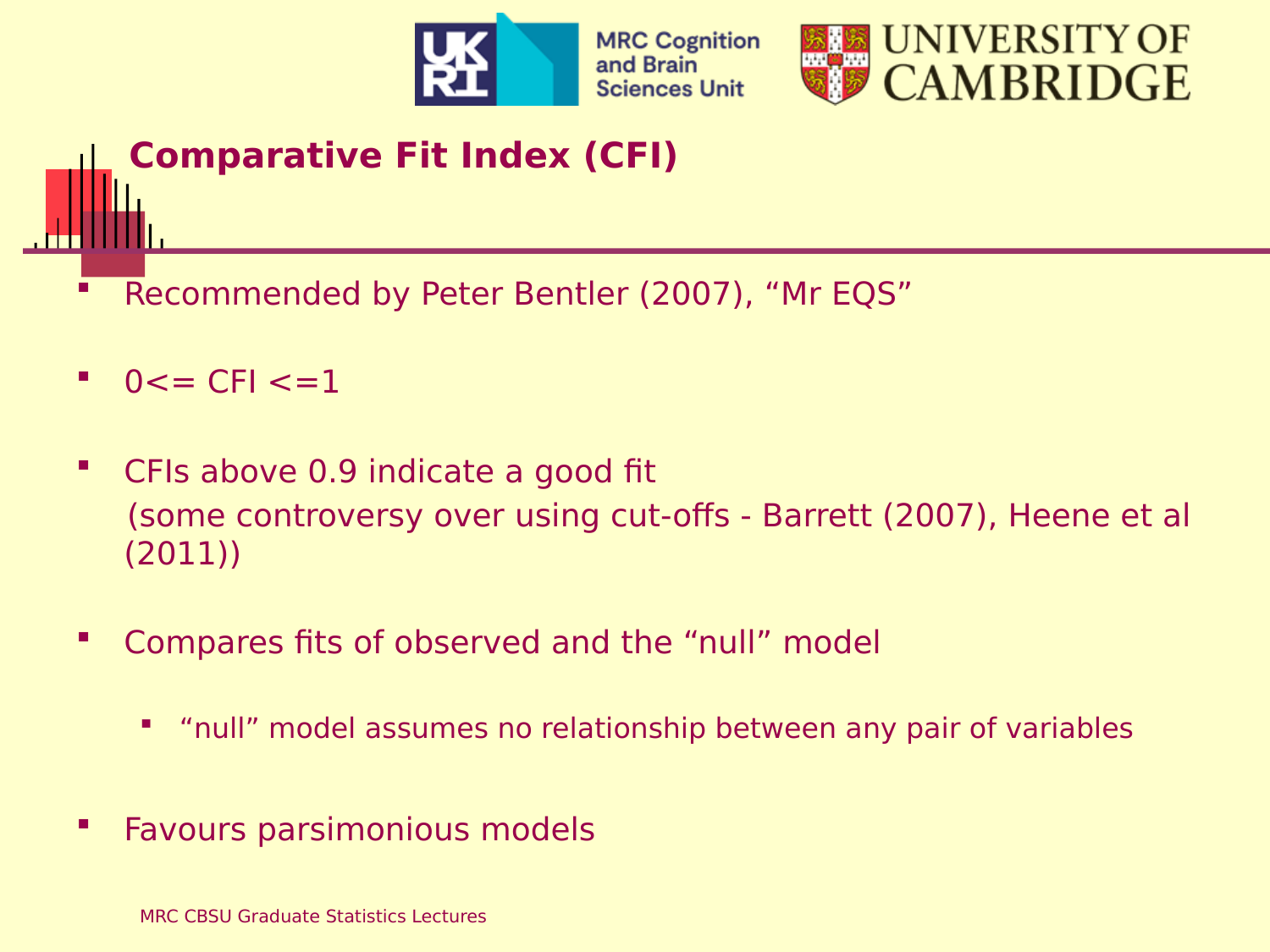

# Comparative Fit Index (CFI)

Recommended by Peter Bentler (2007), “Mr EQS”

0<= CFI <=1

CFIs above 0.9 indicate a good fit
     (some controversy over using cut-offs - Barrett (2007), Heene et al (2011))

Compares fits of observed and the “null” model

“null” model assumes no relationship between any pair of variables

Favours parsimonious models

MRC CBSU Graduate Statistics Lectures